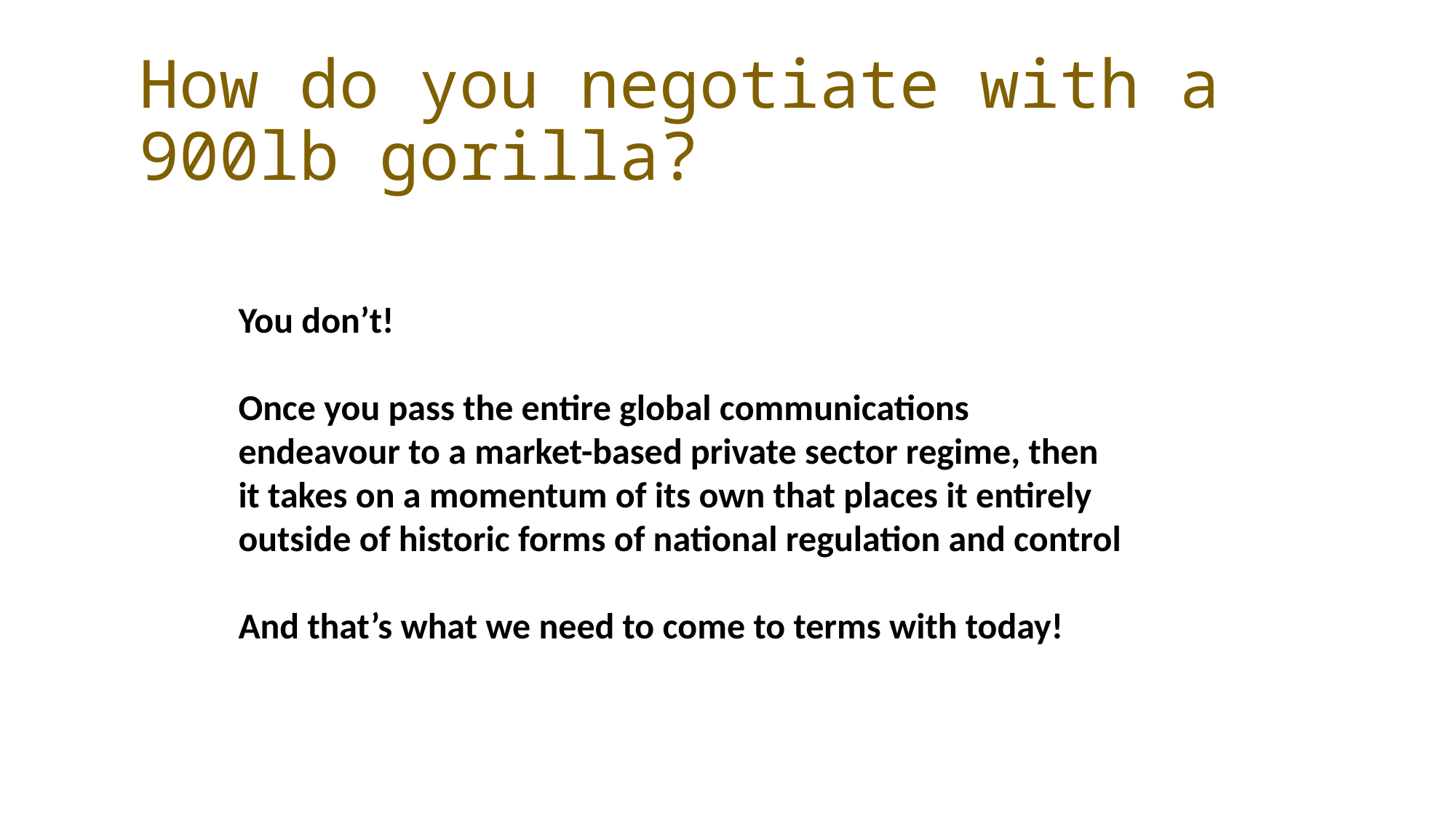

# How do you negotiate with a 900lb gorilla?
You don’t!

Once you pass the entire global communications endeavour to a market-based private sector regime, then it takes on a momentum of its own that places it entirely outside of historic forms of national regulation and control

And that’s what we need to come to terms with today!